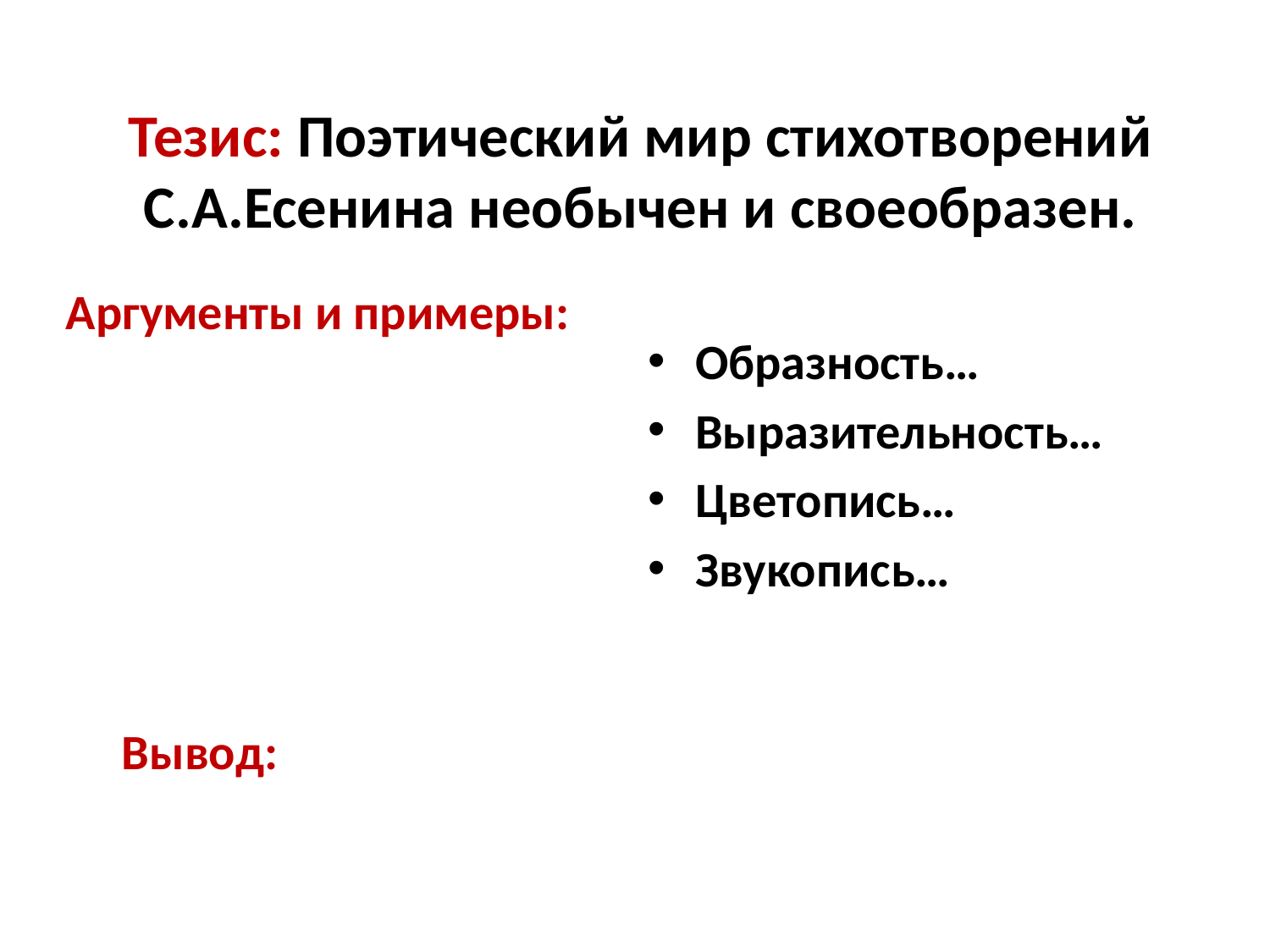

# Тезис: Поэтический мир стихотворений С.А.Есенина необычен и своеобразен.
Аргументы и примеры:
Образность…
Выразительность…
Цветопись…
Звукопись…
Вывод: